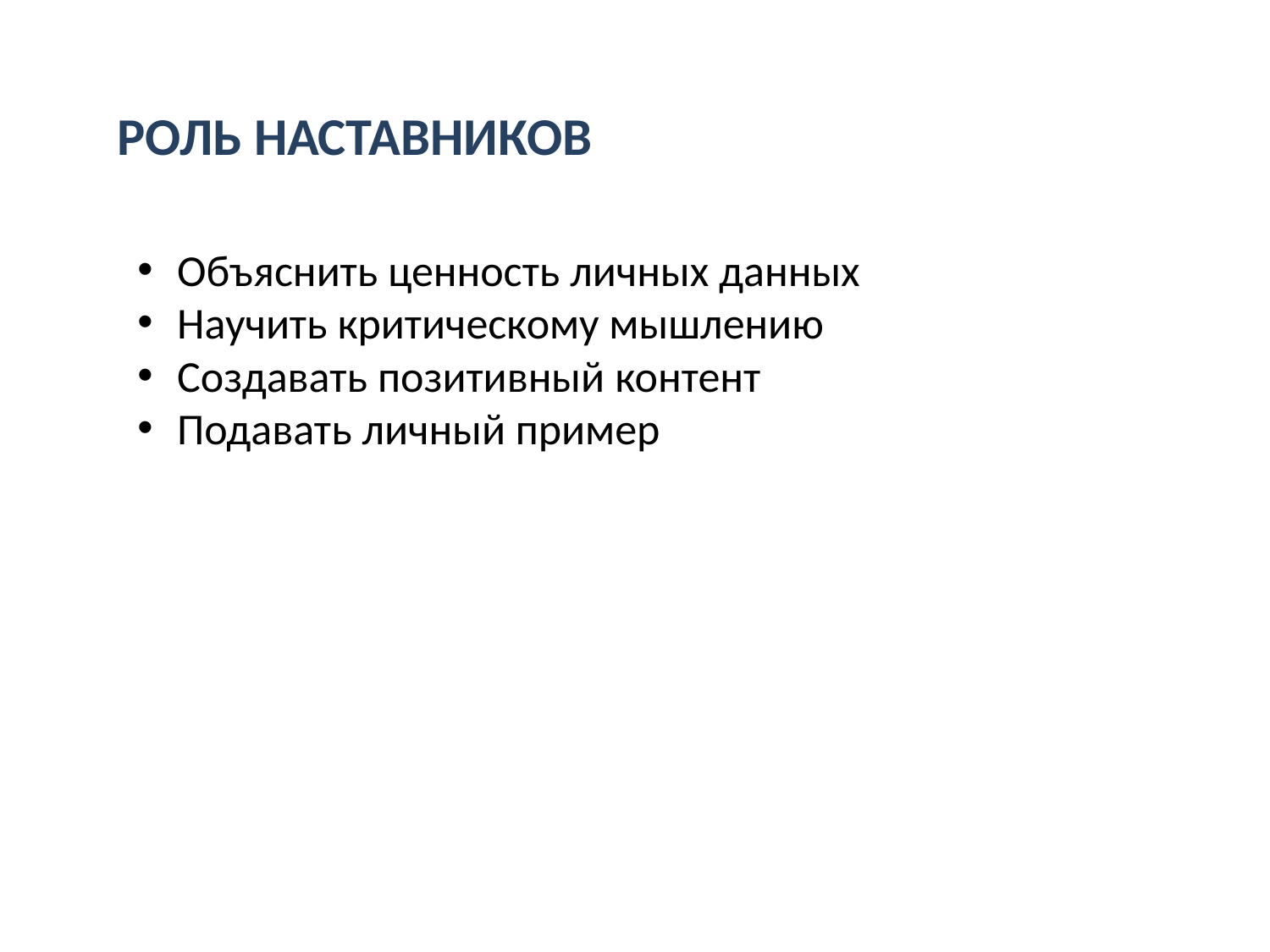

РОЛЬ НАСТАВНИКОВ
Объяснить ценность личных данных
Научить критическому мышлению
Создавать позитивный контент
Подавать личный пример